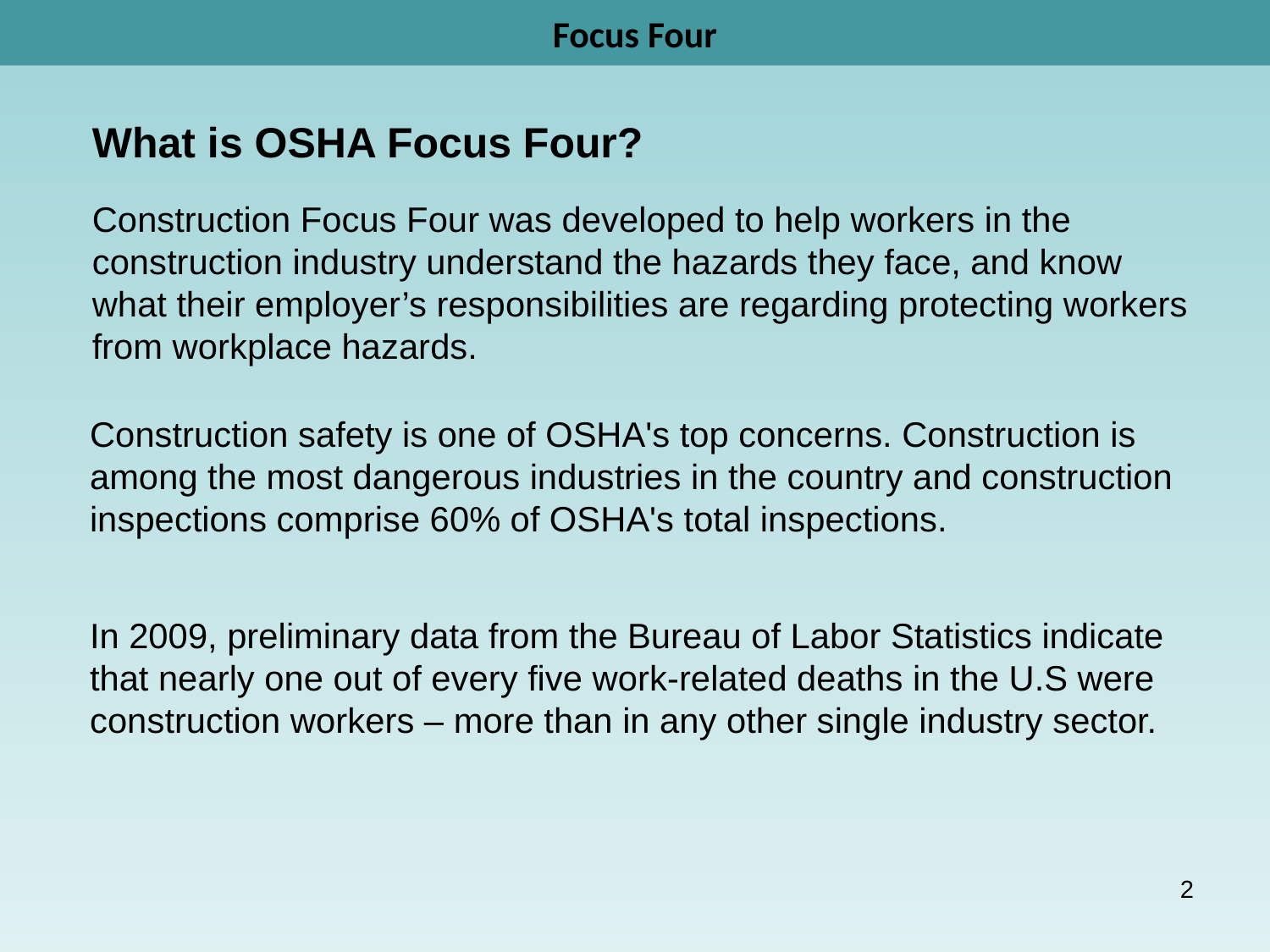

# Focus Four
What is OSHA Focus Four?
Construction Focus Four was developed to help workers in the construction industry understand the hazards they face, and know what their employer’s responsibilities are regarding protecting workers from workplace hazards.
Construction safety is one of OSHA's top concerns. Construction is among the most dangerous industries in the country and construction inspections comprise 60% of OSHA's total inspections.
In 2009, preliminary data from the Bureau of Labor Statistics indicate that nearly one out of every five work-related deaths in the U.S were construction workers – more than in any other single industry sector.
2